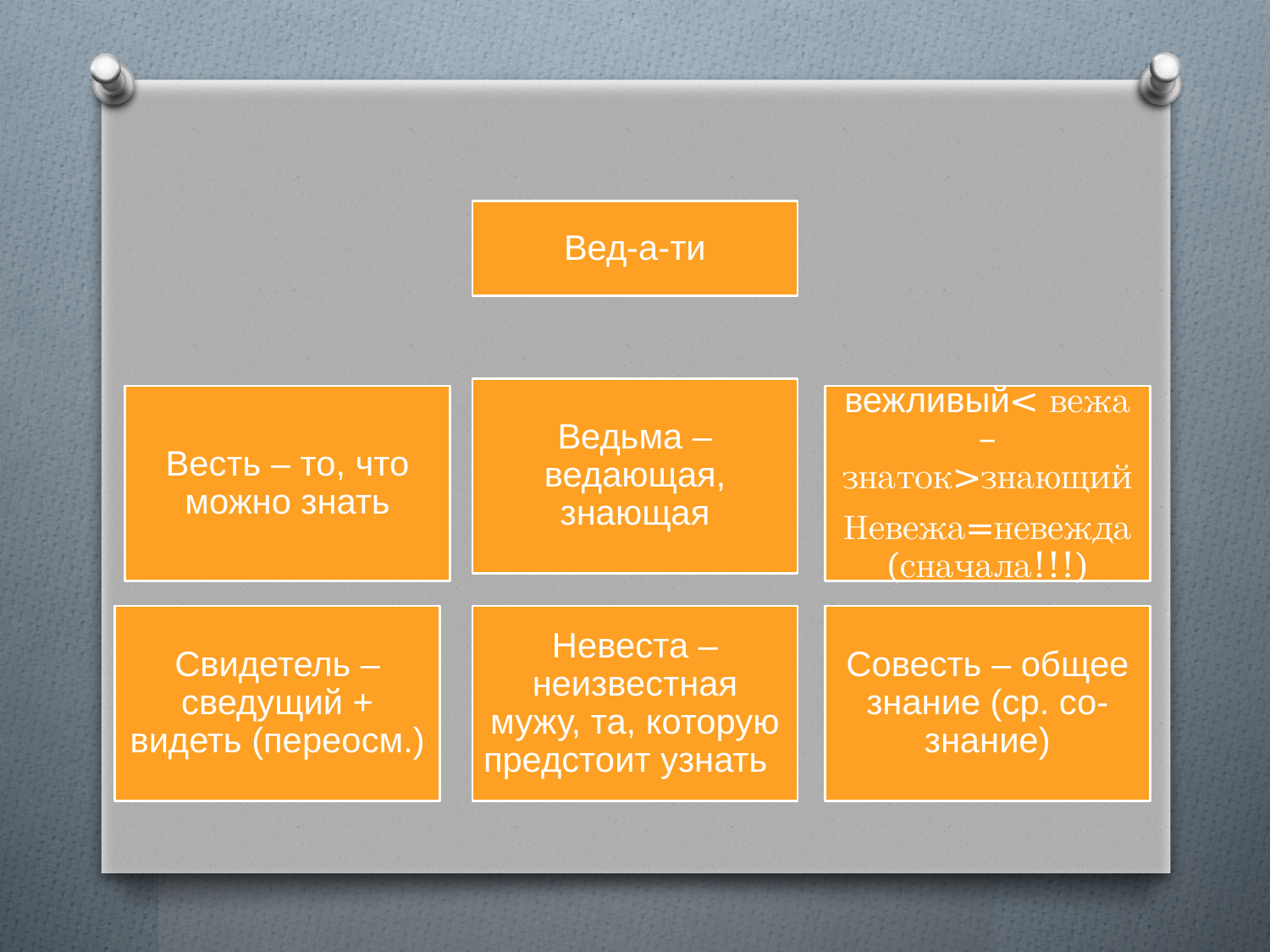

Весть – то, что можно знать
Вед-а-ти
вежливый< вежа – знаток>знающий
Невежа=невежда (сначала!!!)
Свидетель – сведущий + видеть (переосм.)
Ведьма – ведающая, знающая
Совесть – общее знание (ср. со-знание)
Невеста – неизвестная мужу, та, которую предстоит узнать